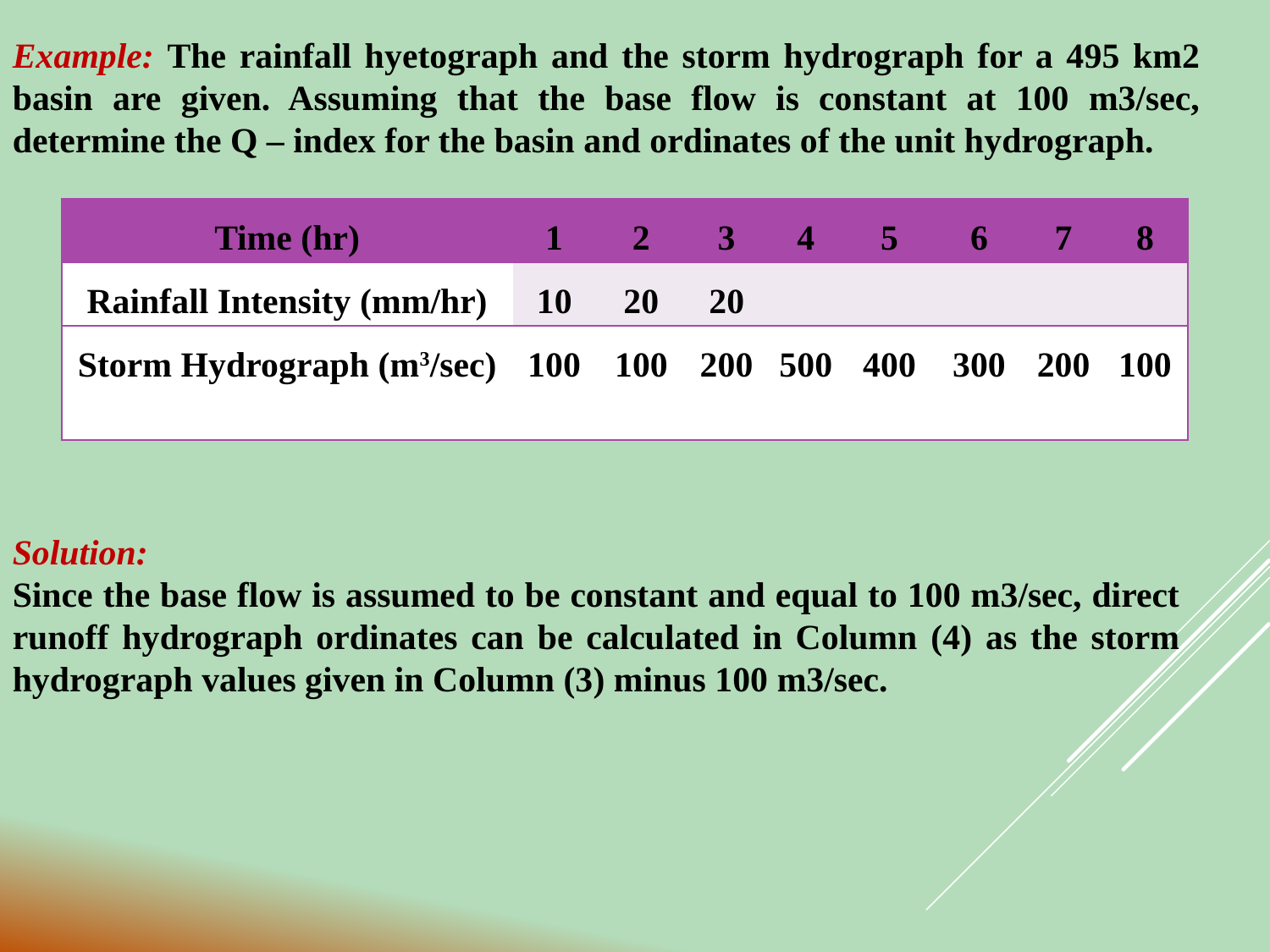

Example: The rainfall hyetograph and the storm hydrograph for a 495 km2 basin are given. Assuming that the base flow is constant at 100 m3/sec, determine the Q – index for the basin and ordinates of the unit hydrograph.
| Time (hr) | 1 | 2 | 3 | 4 | 5 | 6 | 7 | 8 |
| --- | --- | --- | --- | --- | --- | --- | --- | --- |
| Rainfall Intensity (mm/hr) | 10 | 20 | 20 |  |  |  |  |  |
| Storm Hydrograph (m3/sec) | 100 | 100 | 200 | 500 | 400 | 300 | 200 | 100 |
Solution:
Since the base flow is assumed to be constant and equal to 100 m3/sec, direct runoff hydrograph ordinates can be calculated in Column (4) as the storm hydrograph values given in Column (3) minus 100 m3/sec.